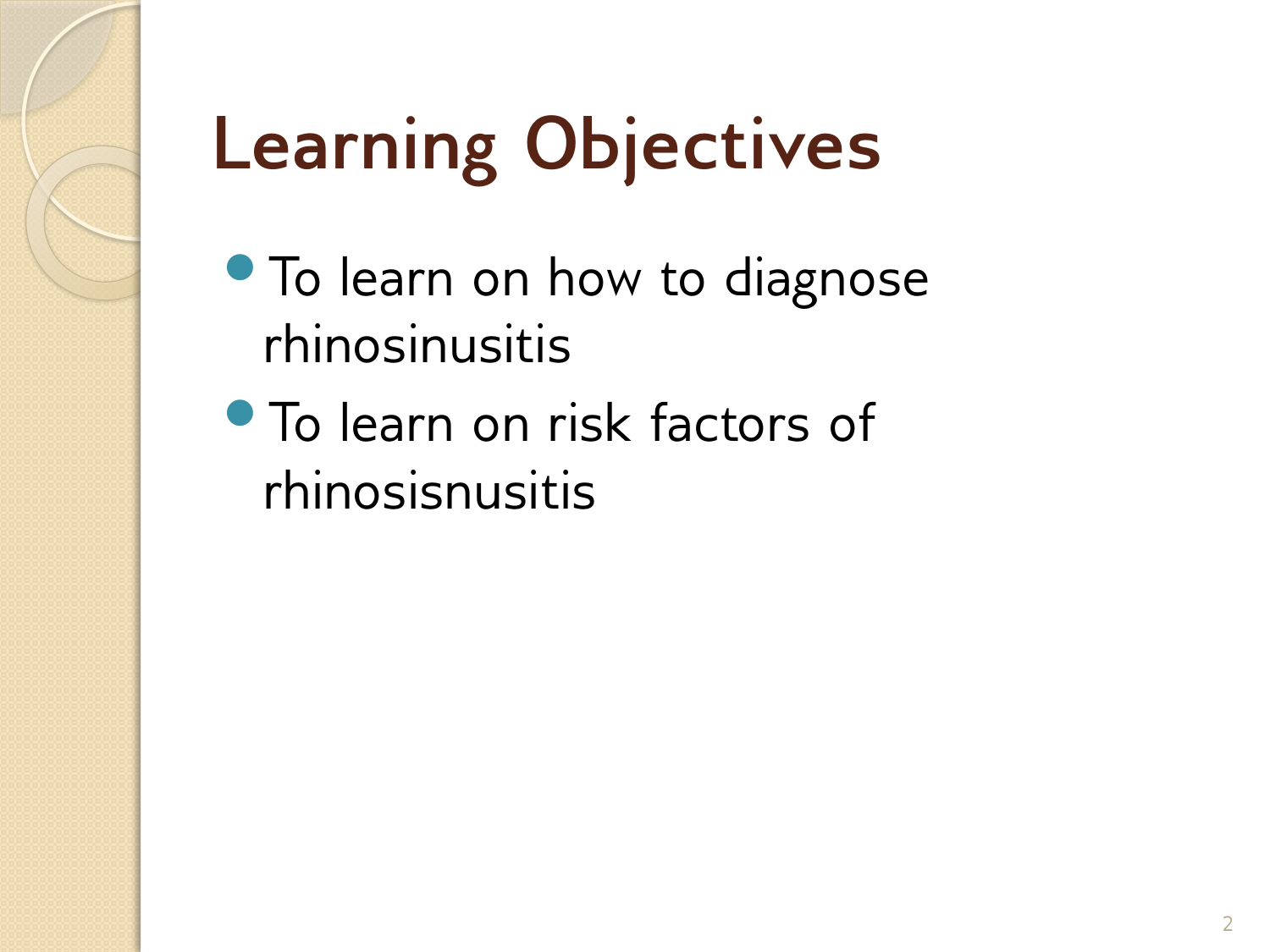

# Learning Objectives
To learn on how to diagnose rhinosinusitis
To learn on risk factors of rhinosisnusitis
2